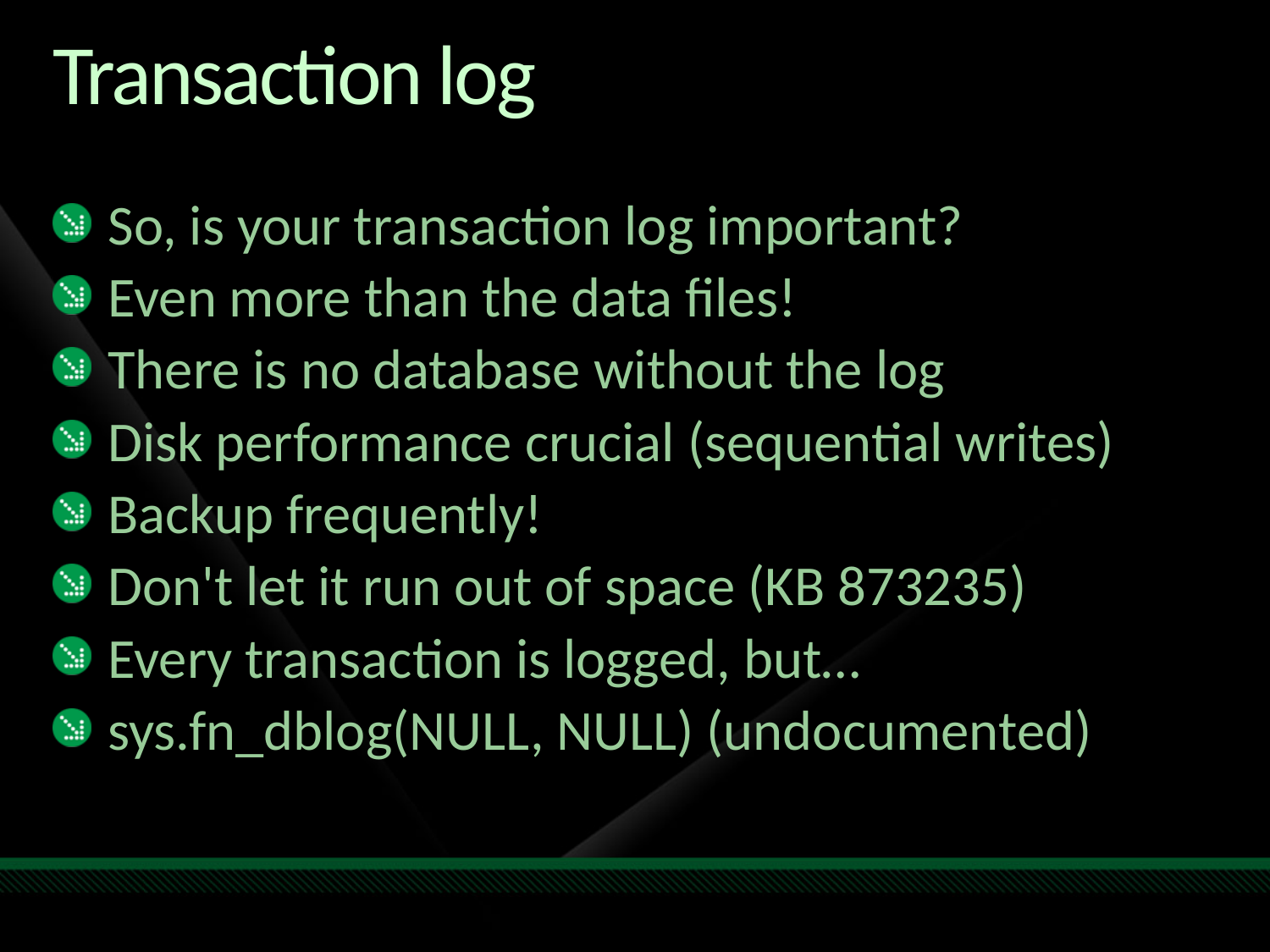

# Transaction log
So, is your transaction log important?
Even more than the data files!
There is no database without the log
Disk performance crucial (sequential writes)
Backup frequently!
Don't let it run out of space (KB 873235)
Every transaction is logged, but…
sys.fn_dblog(NULL, NULL) (undocumented)